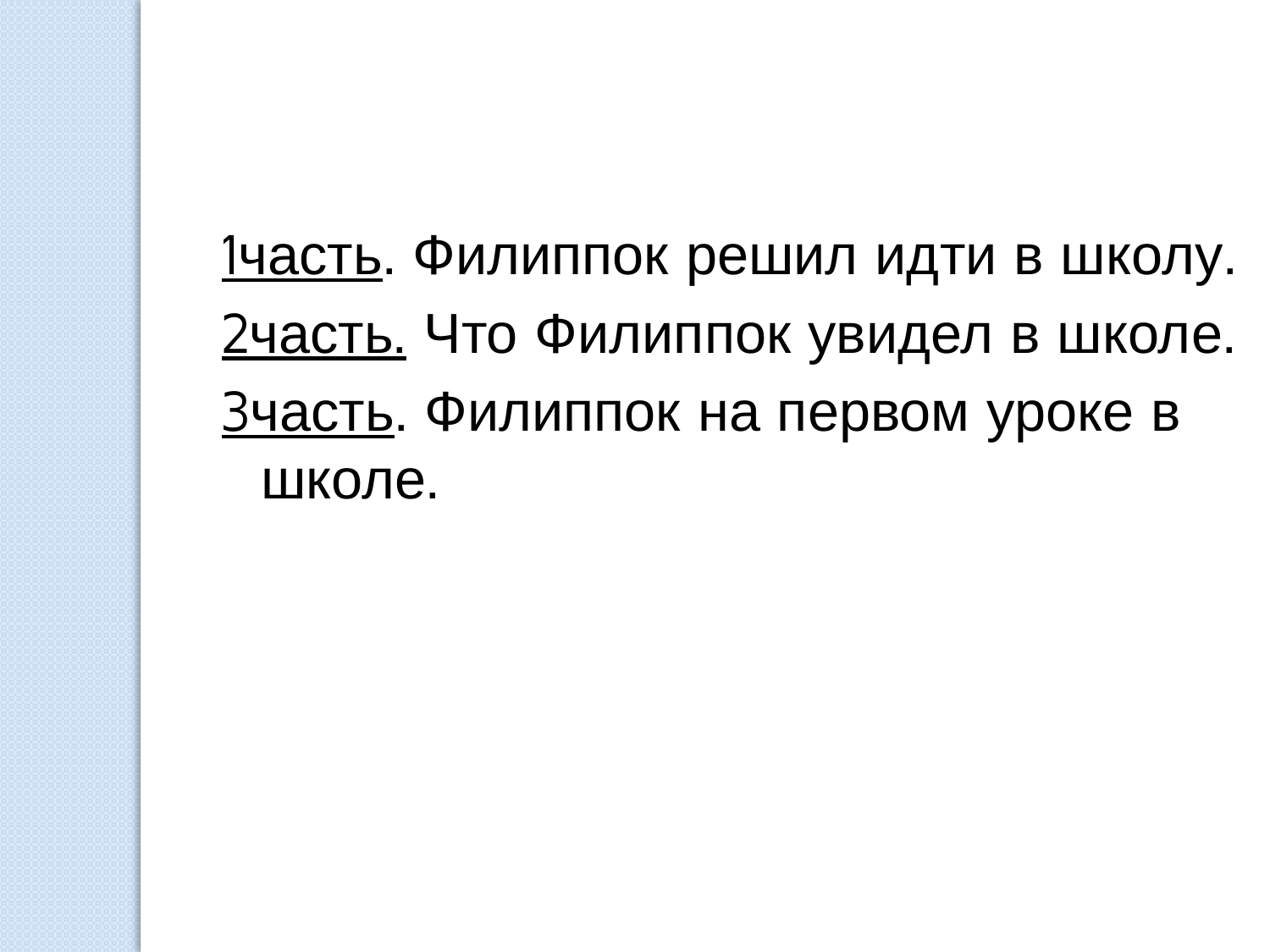

1часть. Филиппок решил идти в школу.
2часть. Что Филиппок увидел в школе.
3часть. Филиппок на первом уроке в школе.